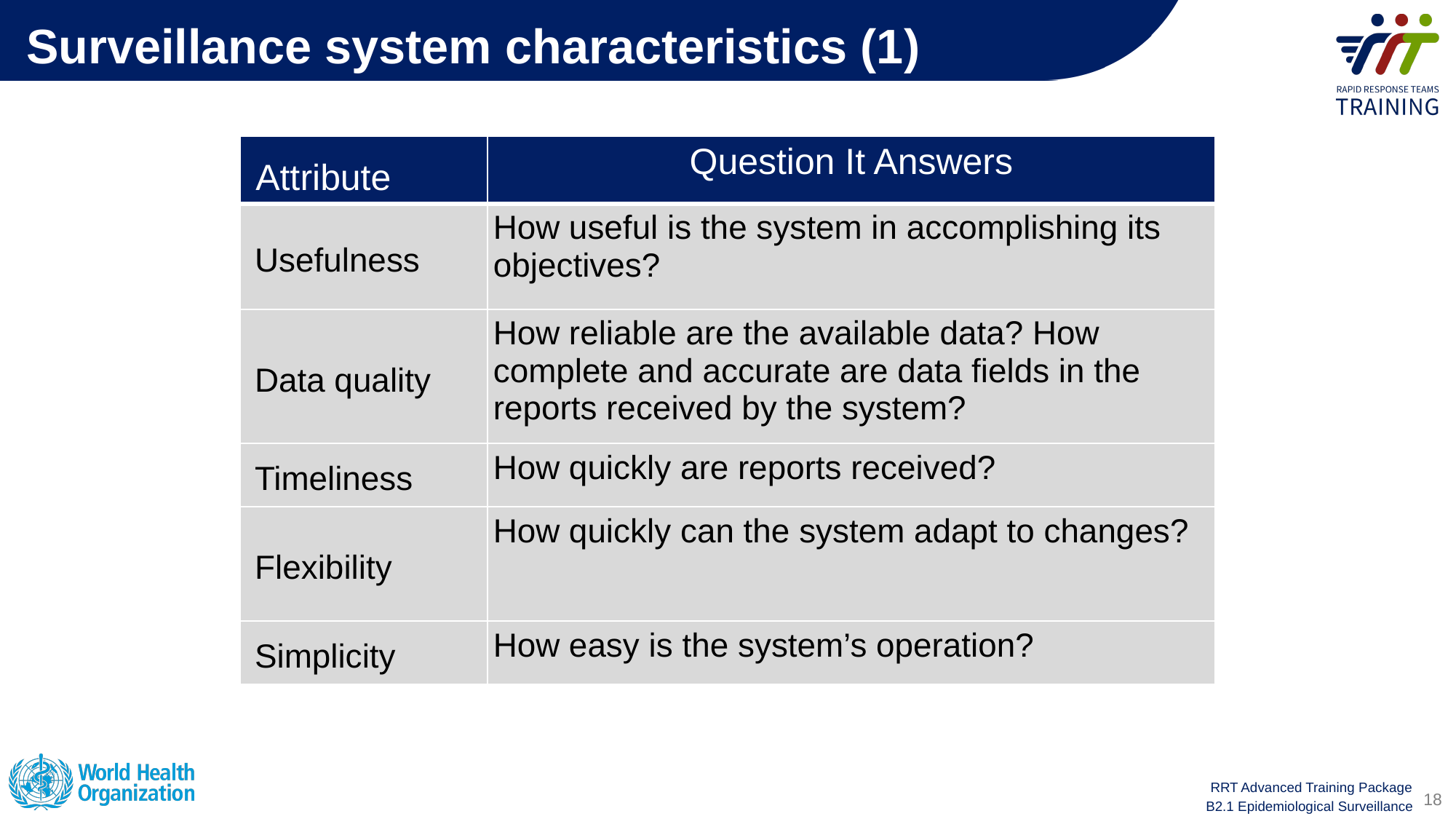

Surveillance system characteristics (1)
| Attribute | Question It Answers |
| --- | --- |
| Usefulness | How useful is the system in accomplishing its objectives? |
| Data quality | How reliable are the available data? How complete and accurate are data fields in the reports received by the system? |
| Timeliness | How quickly are reports received? |
| Flexibility | How quickly can the system adapt to changes? |
| Simplicity | How easy is the system’s operation? |